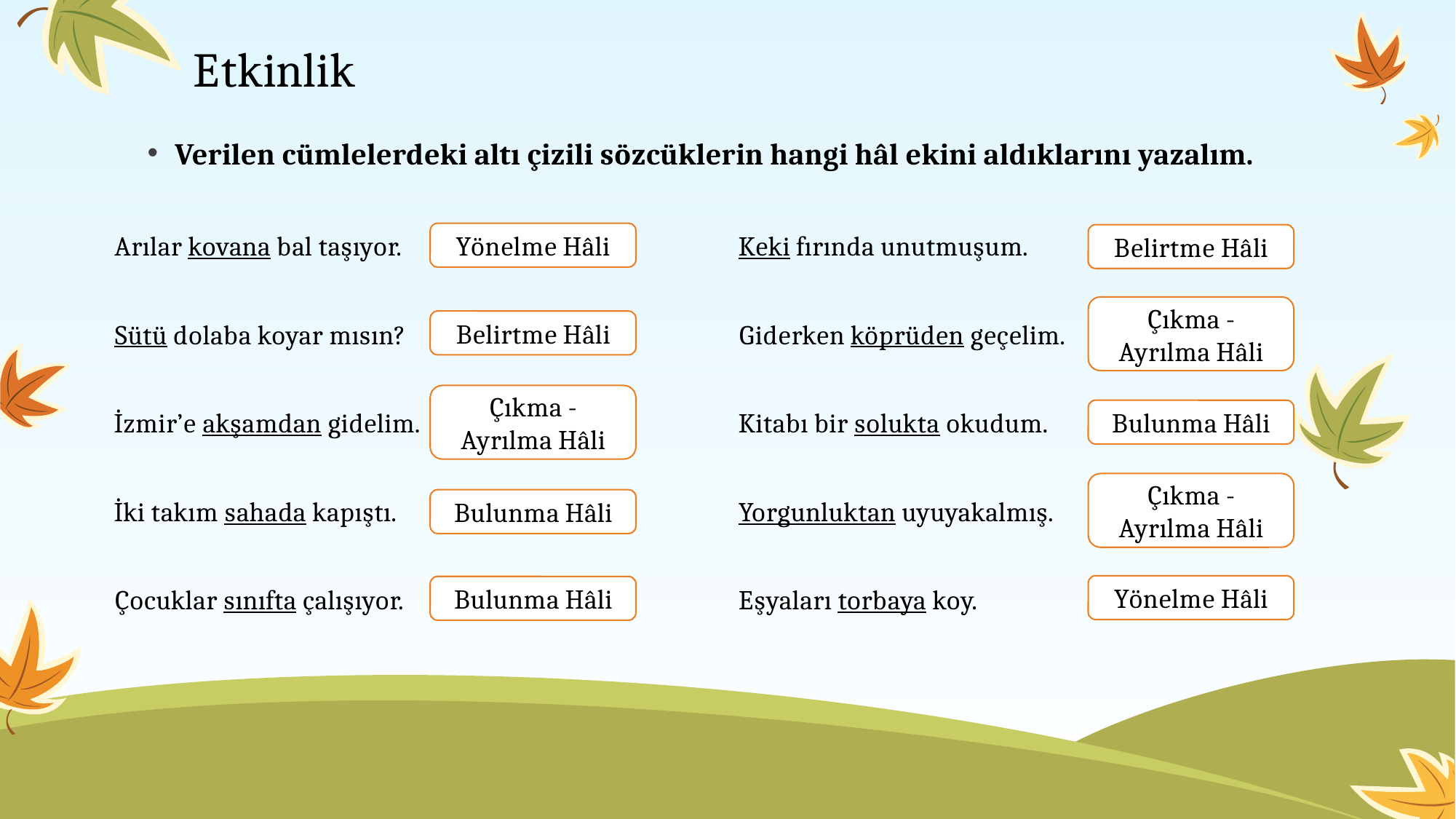

# Etkinlik
Verilen cümlelerdeki altı çizili sözcüklerin hangi hâl ekini aldıklarını yazalım.
Arılar kovana bal taşıyor.
Yönelme Hâli
Keki fırında unutmuşum.
Belirtme Hâli
Çıkma - Ayrılma Hâli
Belirtme Hâli
Sütü dolaba koyar mısın?
Giderken köprüden geçelim.
Çıkma - Ayrılma Hâli
İzmir’e akşamdan gidelim.
Kitabı bir solukta okudum.
Bulunma Hâli
Çıkma - Ayrılma Hâli
İki takım sahada kapıştı.
Yorgunluktan uyuyakalmış.
Bulunma Hâli
Yönelme Hâli
Bulunma Hâli
Çocuklar sınıfta çalışıyor.
Eşyaları torbaya koy.